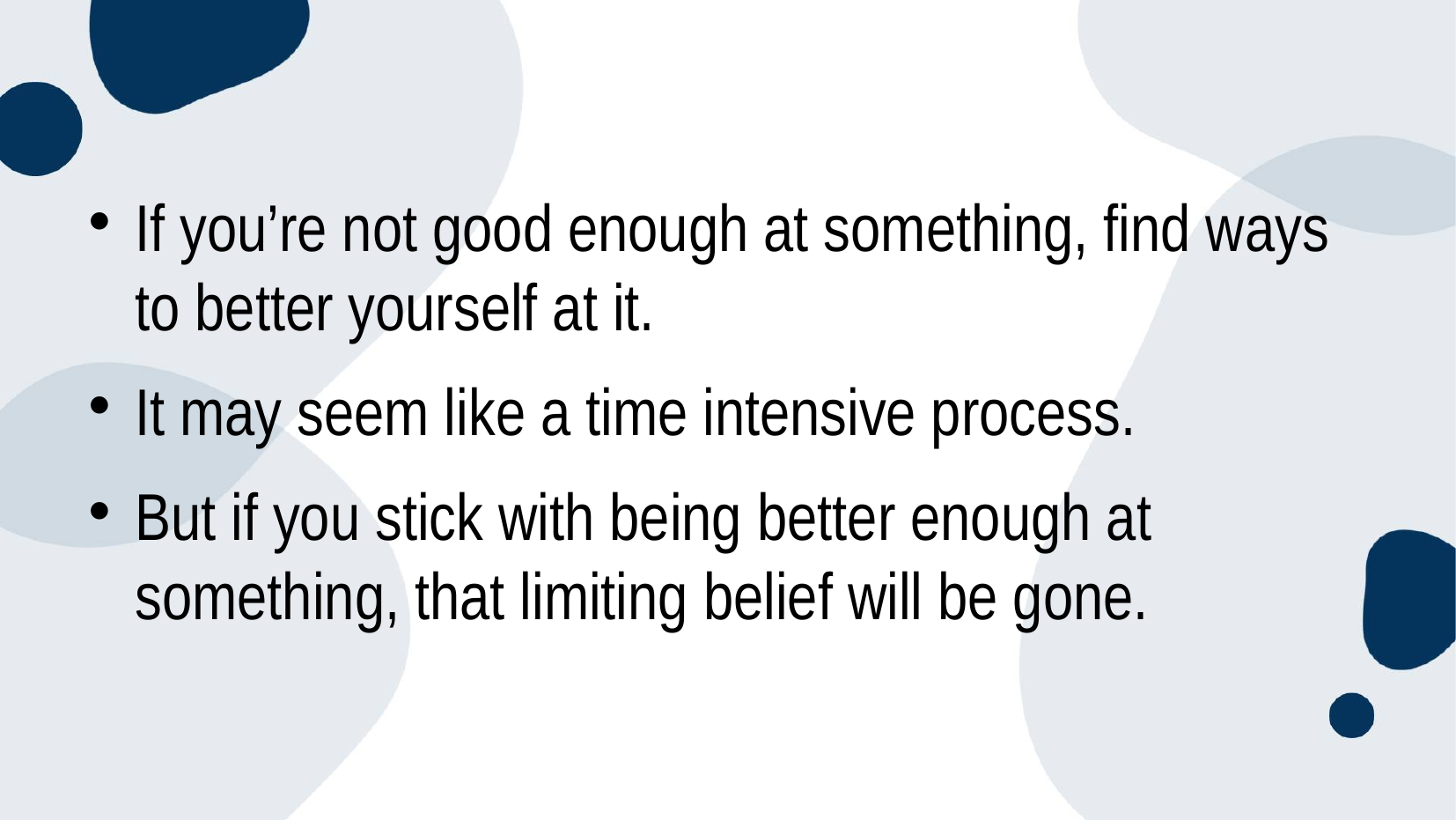

#
If you’re not good enough at something, find ways to better yourself at it.
It may seem like a time intensive process.
But if you stick with being better enough at something, that limiting belief will be gone.